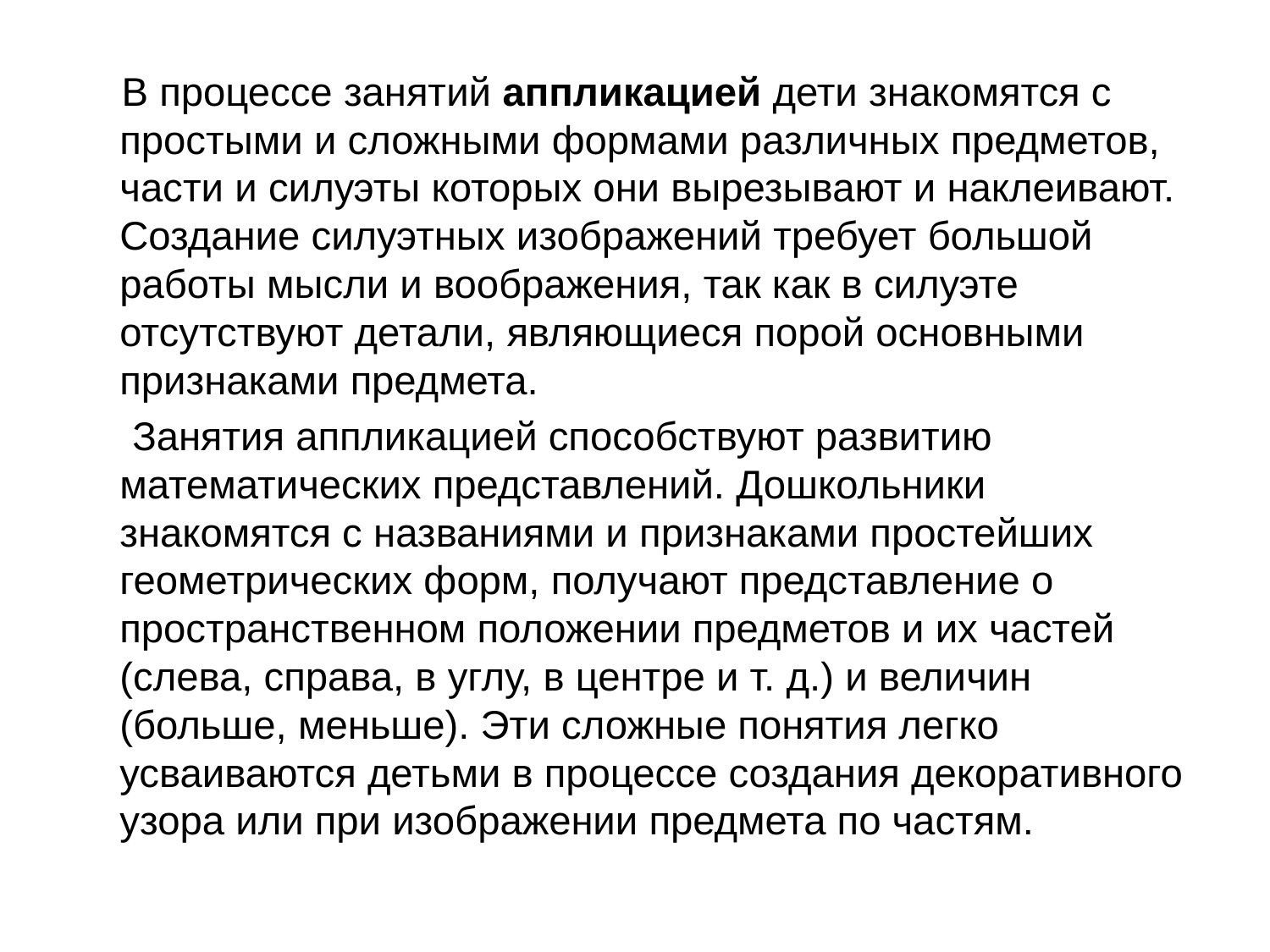

#
     В процессе занятий аппликацией дети знакомятся с простыми и сложными формами различных предметов, части и силуэты которых они вырезывают и наклеивают. Создание силуэтных изображений требует большой работы мысли и воображения, так как в силуэте отсутствуют детали, являющиеся порой основными признаками предмета.
     Занятия аппликацией способствуют развитию математических представлений. Дошкольники знакомятся с названиями и признаками простейших геометрических форм, получают представление о пространственном положении предметов и их частей (слева, справа, в углу, в центре и т. д.) и величин (больше, меньше). Эти сложные понятия легко усваиваются детьми в процессе создания декоративного узора или при изображении предмета по частям.